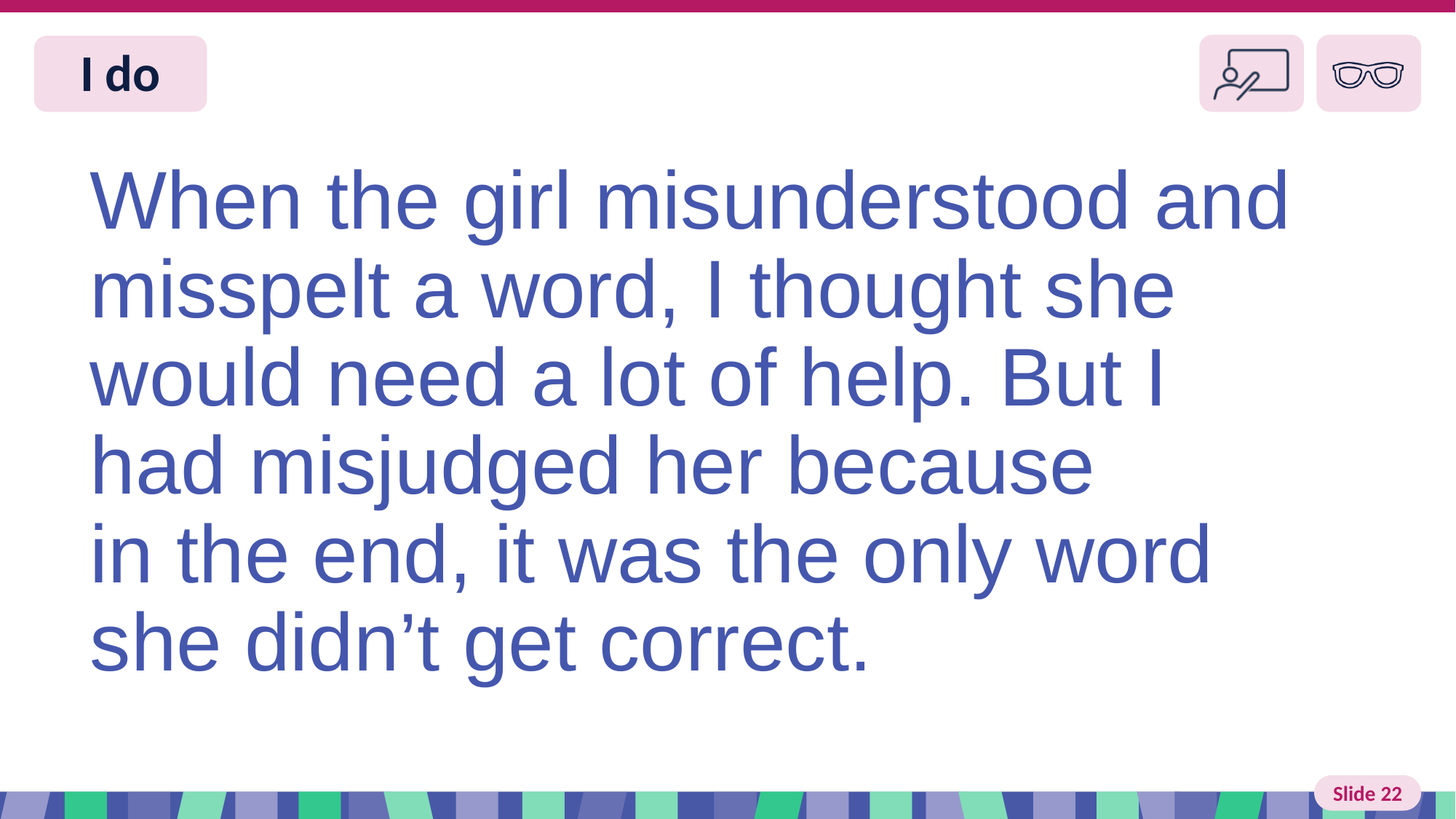

Slide 22 I do
When the girl misunderstood and misspelt a word, I thought she would need a lot of help. But I
had misjudged her because
in the end, it was the only word
she didn’t get correct.